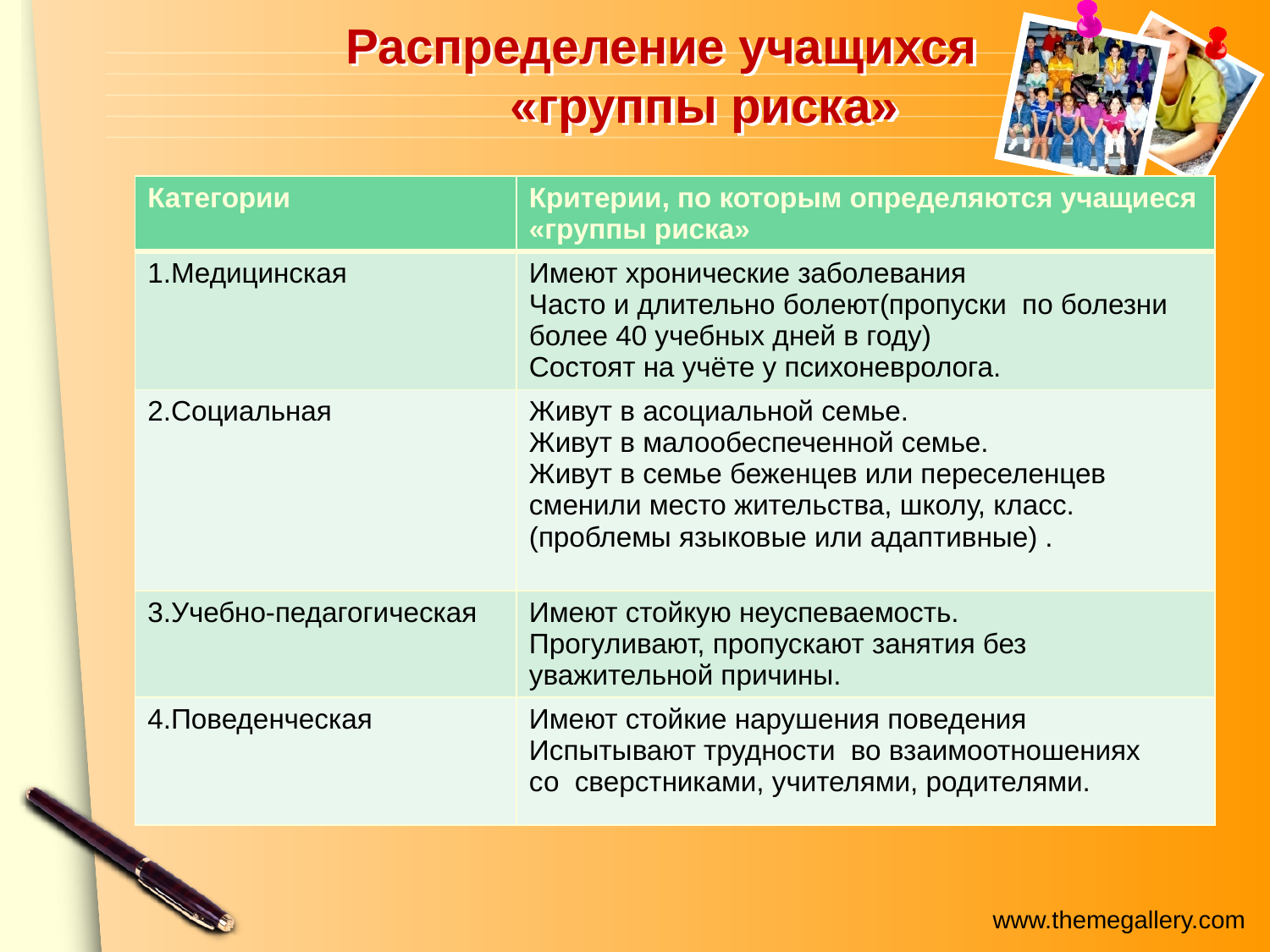

# Распределение учащихся «группы риска»
| Категории | Критерии, по которым определяются учащиеся «группы риска» |
| --- | --- |
| 1.Медицинская | Имеют хронические заболевания Часто и длительно болеют(пропуски по болезни более 40 учебных дней в году) Состоят на учёте у психоневролога. |
| 2.Социальная | Живут в асоциальной семье. Живут в малообеспеченной семье. Живут в семье беженцев или переселенцев сменили место жительства, школу, класс. (проблемы языковые или адаптивные) . |
| 3.Учебно-педагогическая | Имеют стойкую неуспеваемость. Прогуливают, пропускают занятия без уважительной причины. |
| 4.Поведенческая | Имеют стойкие нарушения поведения Испытывают трудности во взаимоотношениях со сверстниками, учителями, родителями. |